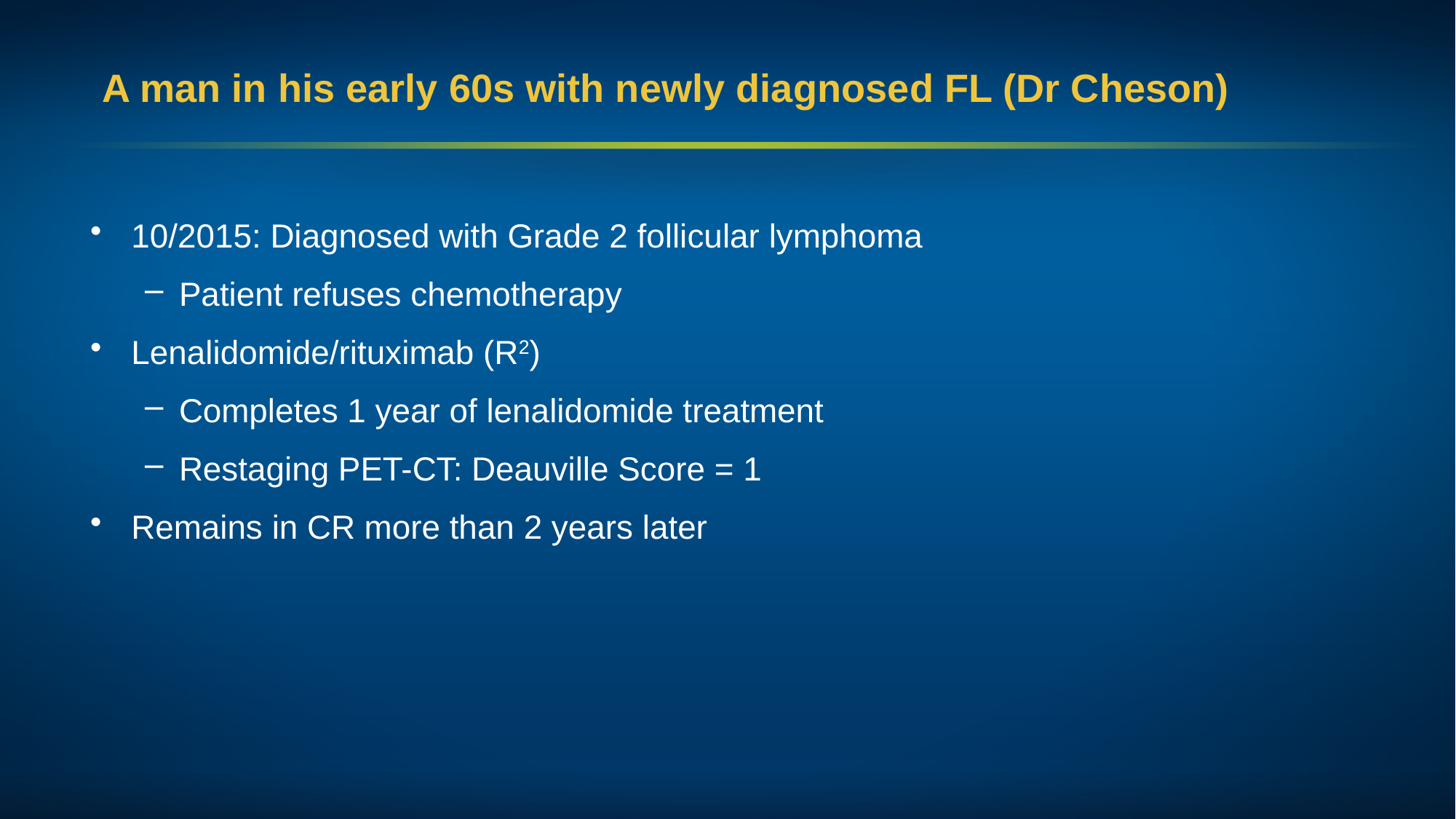

# A man in his early 60s with newly diagnosed FL (Dr Cheson)
10/2015: Diagnosed with Grade 2 follicular lymphoma
Patient refuses chemotherapy
Lenalidomide/rituximab (R2)
Completes 1 year of lenalidomide treatment
Restaging PET-CT: Deauville Score = 1
Remains in CR more than 2 years later